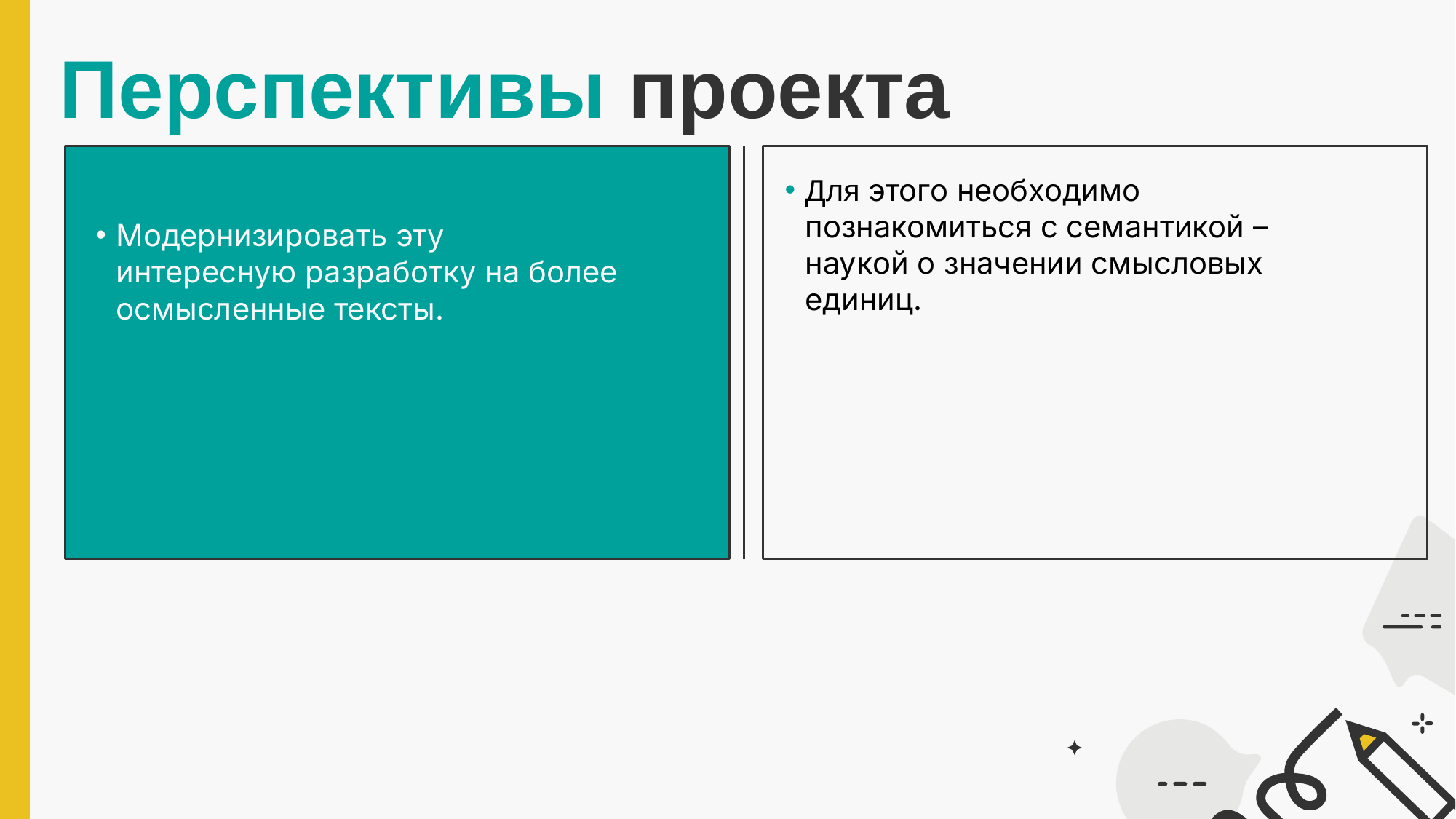

Перспективы проекта

Модернизировать эту интересную разработку на более осмысленные тексты.
Для этого необходимо познакомиться с семантикой – наукой о значении смысловых единиц.